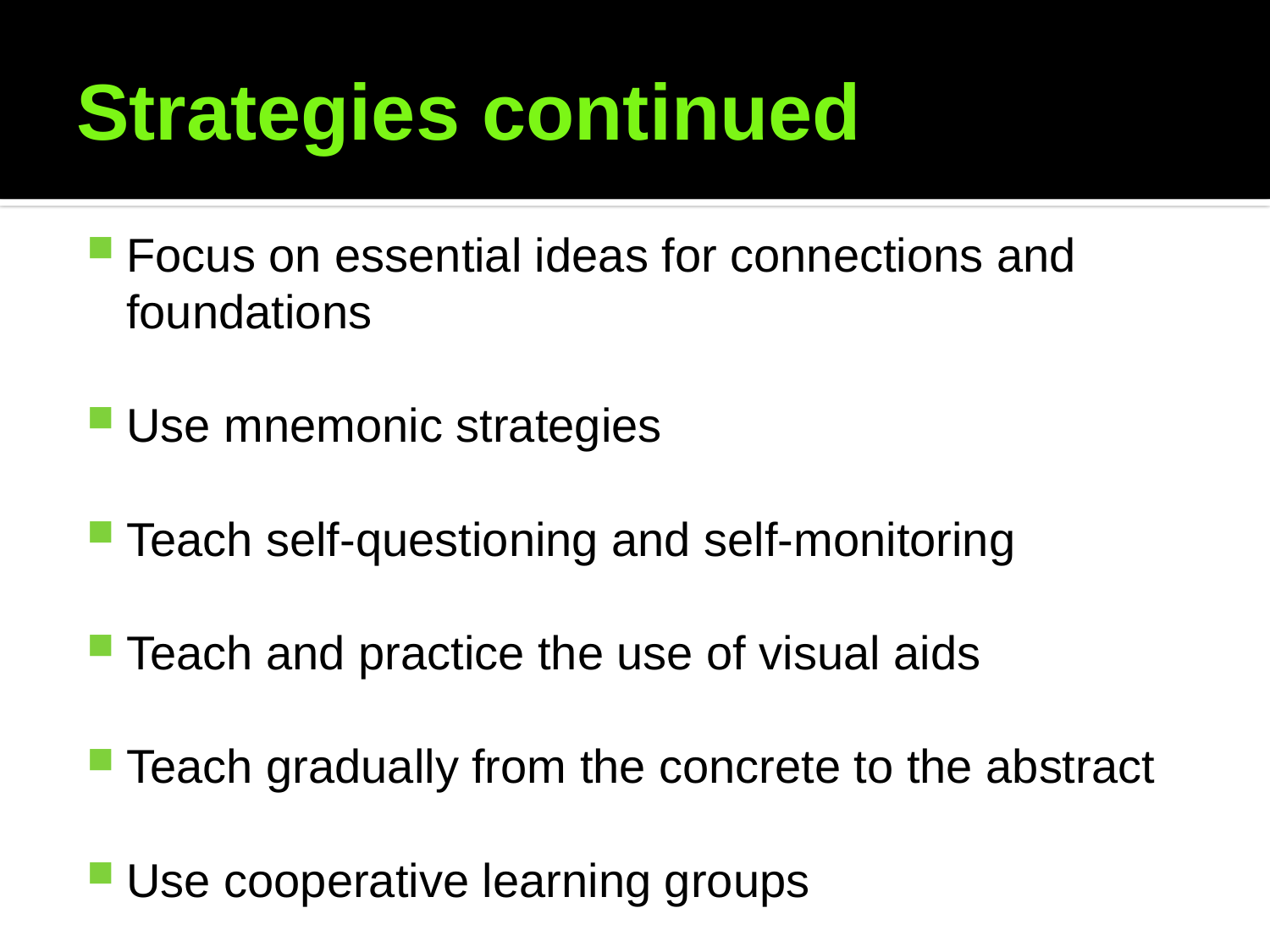

# Strategies continued
Focus on essential ideas for connections and foundations

Use mnemonic strategies

Teach self-questioning and self-monitoring

Teach and practice the use of visual aids

Teach gradually from the concrete to the abstract

Use cooperative learning groups